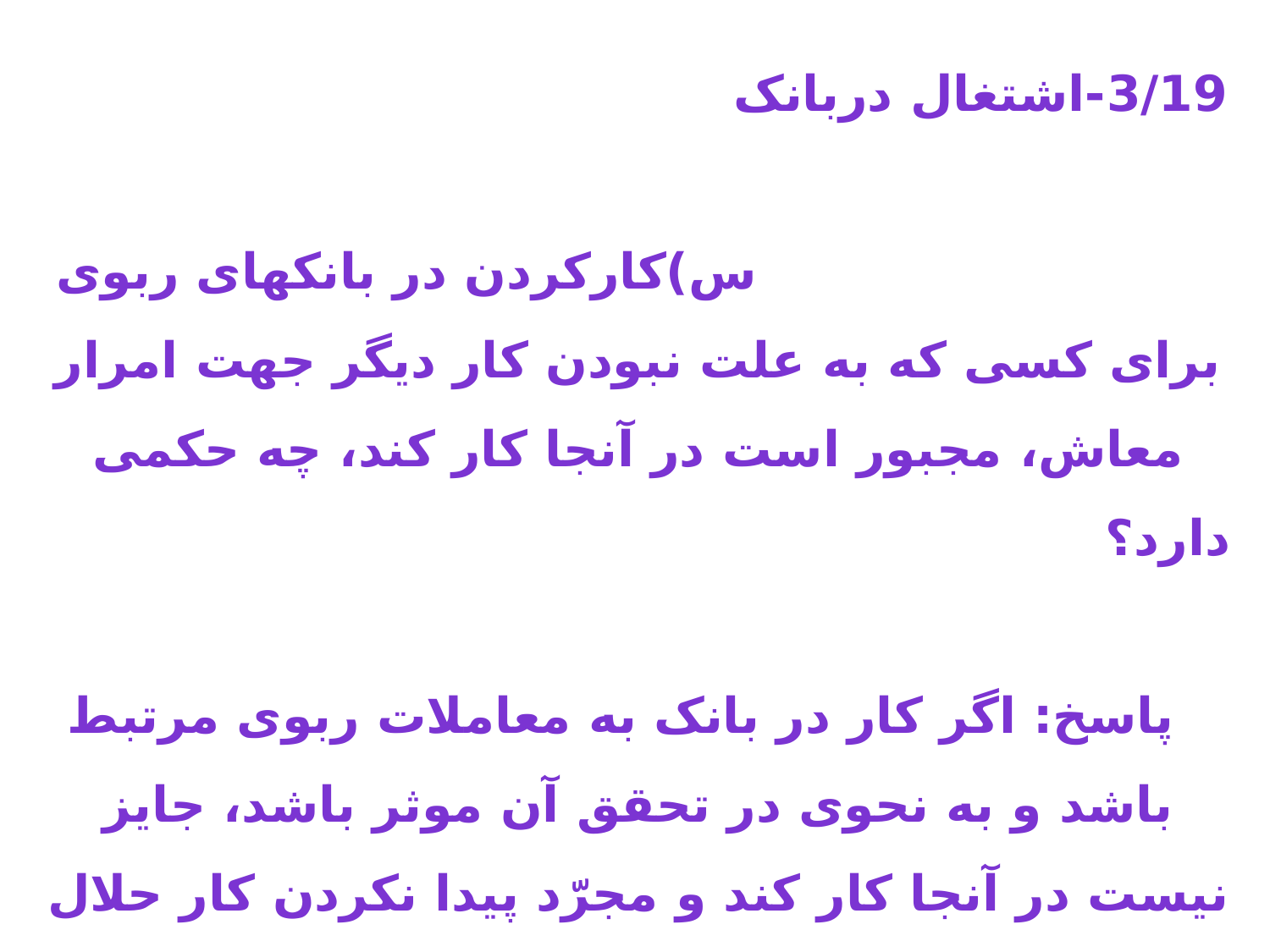

3/19-اشتغال دربانک                                                                                                                                          س)کارکردن در بانکهاى ربوى براى کسى که به علت نبودن کار دیگر جهت امرار معاش، مجبور است در آنجا کار کند، چه حکمى دارد؟                                                                                                                                       پاسخ: اگر کار در بانک به معاملات ربوى مرتبط باشد و به نحوى در تحقق آن موثر باشد، جایز نیست در آنجا کار کند و مجرّد پیدا نکردن کار حلال دیگرى براى امرار معاش خود، مجوّز اشتغال به کار حرام نیست.
(اجوبه، سؤال 1915)